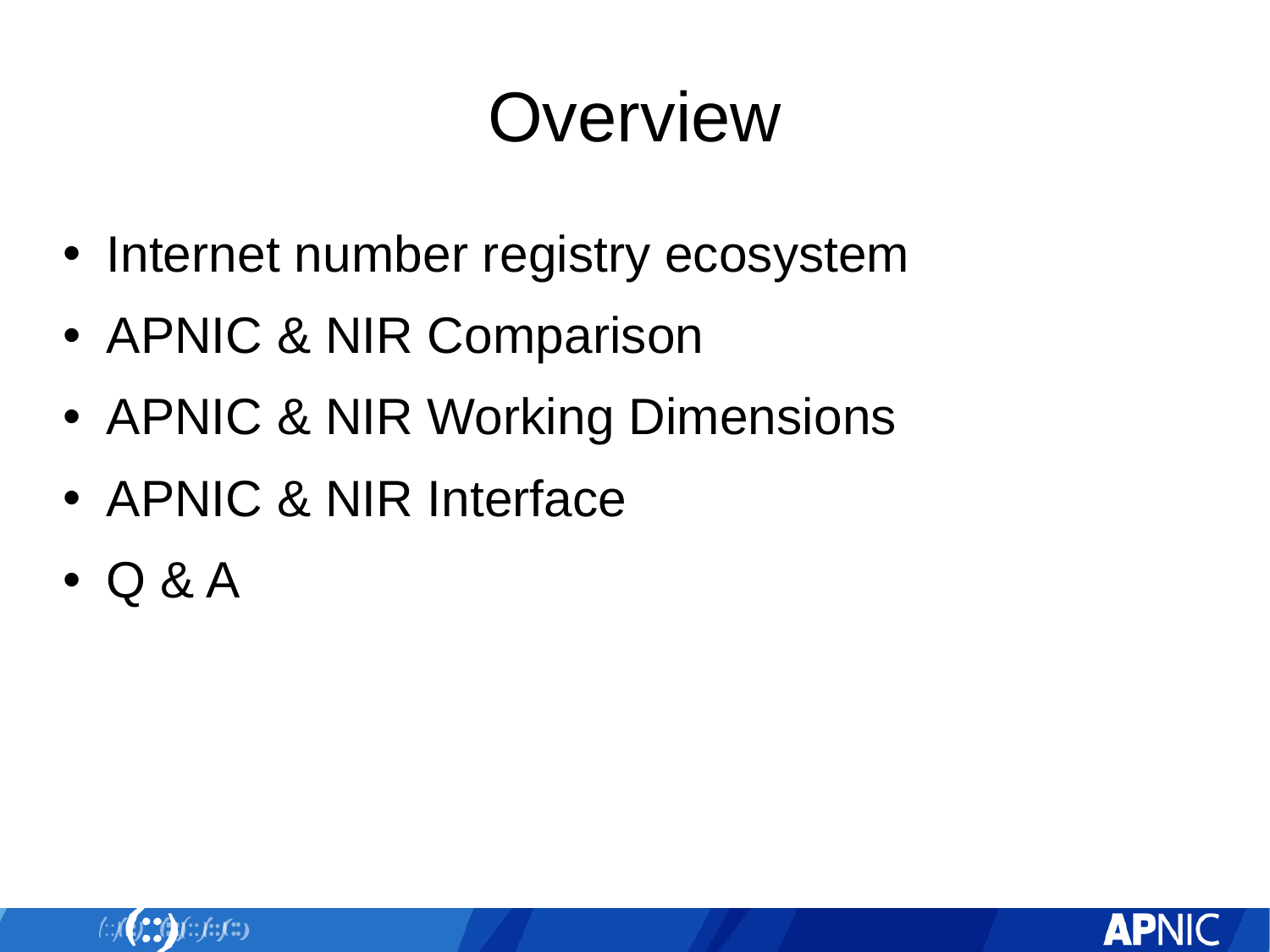

# Overview
Internet number registry ecosystem
APNIC & NIR Comparison
APNIC & NIR Working Dimensions
APNIC & NIR Interface
Q & A